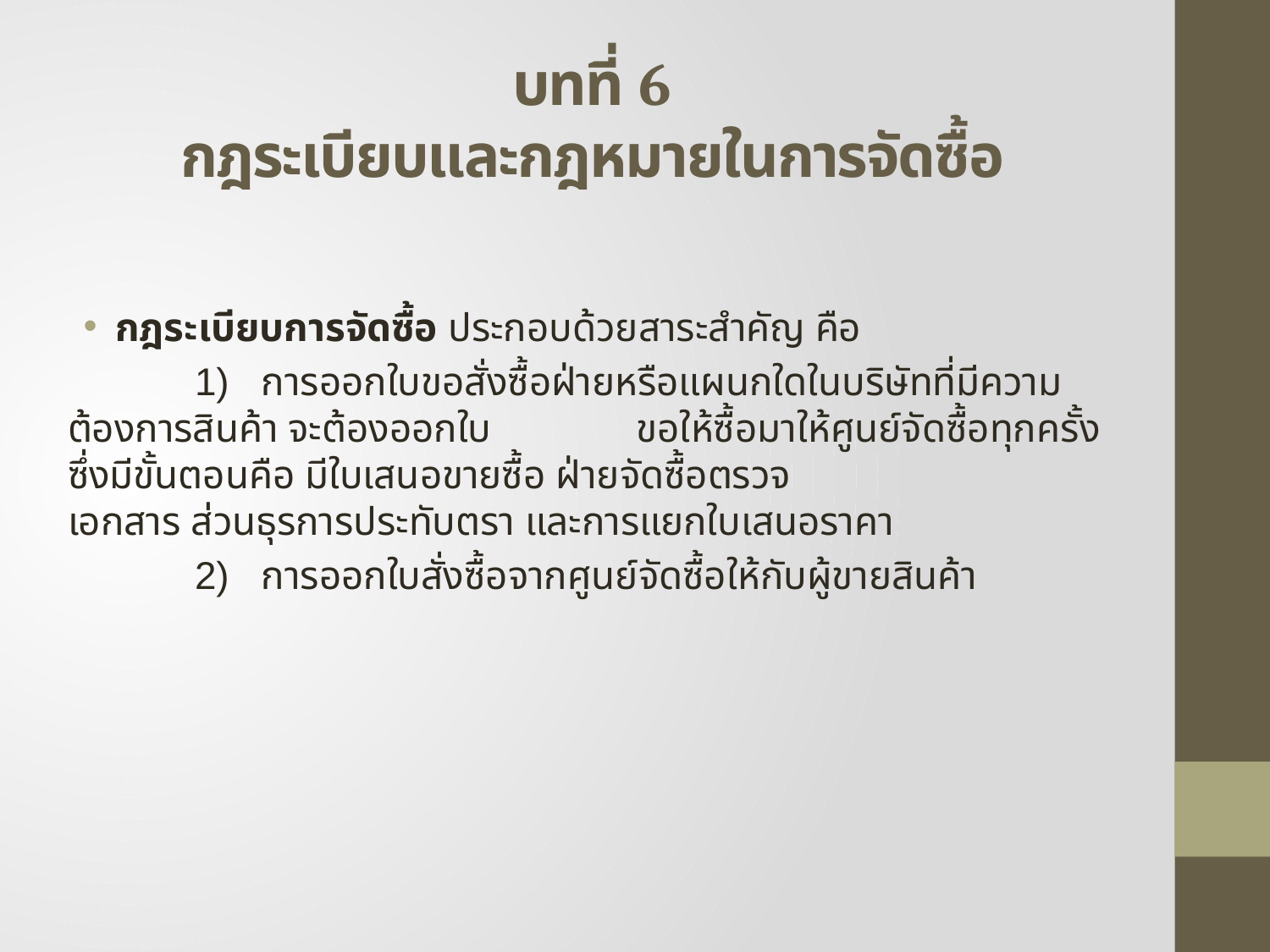

# บทที่ 6 กฎระเบียบและกฎหมายในการจัดซื้อ
กฎระเบียบการจัดซื้อ ประกอบด้วยสาระสำคัญ คือ
	1)   การออกใบขอสั่งซื้อฝ่ายหรือแผนกใดในบริษัทที่มีความต้องการสินค้า จะต้องออกใบ	      ขอให้ซื้อมาให้ศูนย์จัดซื้อทุกครั้ง ซึ่งมีขั้นตอนคือ มีใบเสนอขายซื้อ ฝ่ายจัดซื้อตรวจ	  	      เอกสาร ส่วนธุรการประทับตรา และการแยกใบเสนอราคา
	2)   การออกใบสั่งซื้อจากศูนย์จัดซื้อให้กับผู้ขายสินค้า